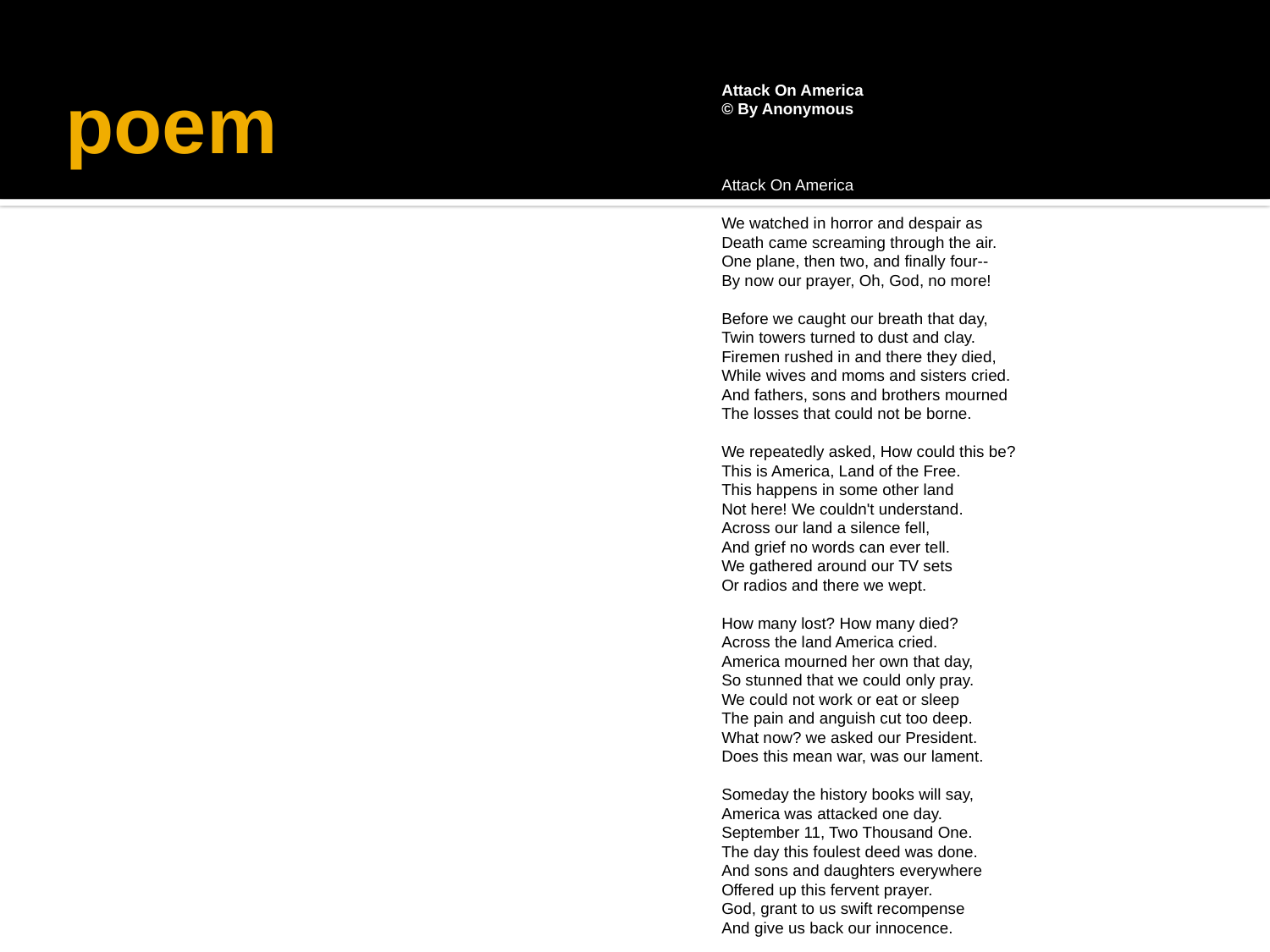

Attack On America
© By Anonymous
Attack On America
We watched in horror and despair as
Death came screaming through the air.
One plane, then two, and finally four--
By now our prayer, Oh, God, no more!
Before we caught our breath that day,
Twin towers turned to dust and clay.
Firemen rushed in and there they died,
While wives and moms and sisters cried.
And fathers, sons and brothers mourned
The losses that could not be borne.
We repeatedly asked, How could this be?
This is America, Land of the Free.
This happens in some other land
Not here! We couldn't understand.
Across our land a silence fell,
And grief no words can ever tell.
We gathered around our TV sets
Or radios and there we wept.
How many lost? How many died?
Across the land America cried.
America mourned her own that day,
So stunned that we could only pray.
We could not work or eat or sleep
The pain and anguish cut too deep.
What now? we asked our President.
Does this mean war, was our lament.
Someday the history books will say,
America was attacked one day.
September 11, Two Thousand One.
The day this foulest deed was done.
And sons and daughters everywhere
Offered up this fervent prayer.
God, grant to us swift recompense
And give us back our innocence.
# poem